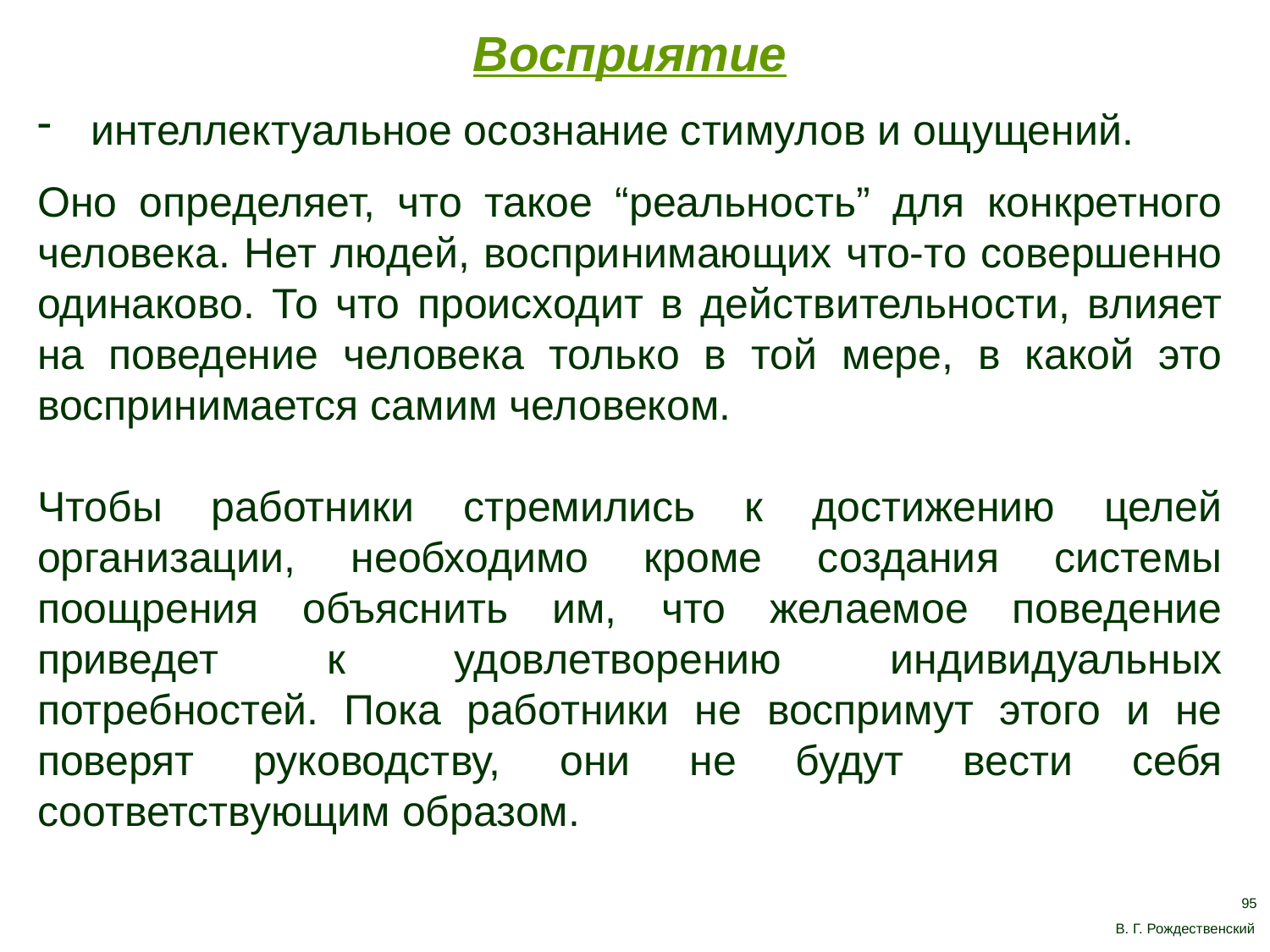

Восприятие

  интеллектуальное осознание стимулов и ощущений.

Оно определяет, что такое “реальность” для конкретного человека. Нет людей, воспринимающих что-то совершенно одинаково. То что происходит в действительности, влияет на поведение человека только в той мере, в какой это воспринимается самим человеком.

Чтобы работники стремились к достижению целей организации, необходимо кроме создания системы поощрения объяснить им, что желаемое поведение приведет к удовлетворению индивидуальных потребностей. Пока работники не воспримут этого и не поверят руководству, они не будут вести себя соответствующим образом.
95
В. Г. Рождественский